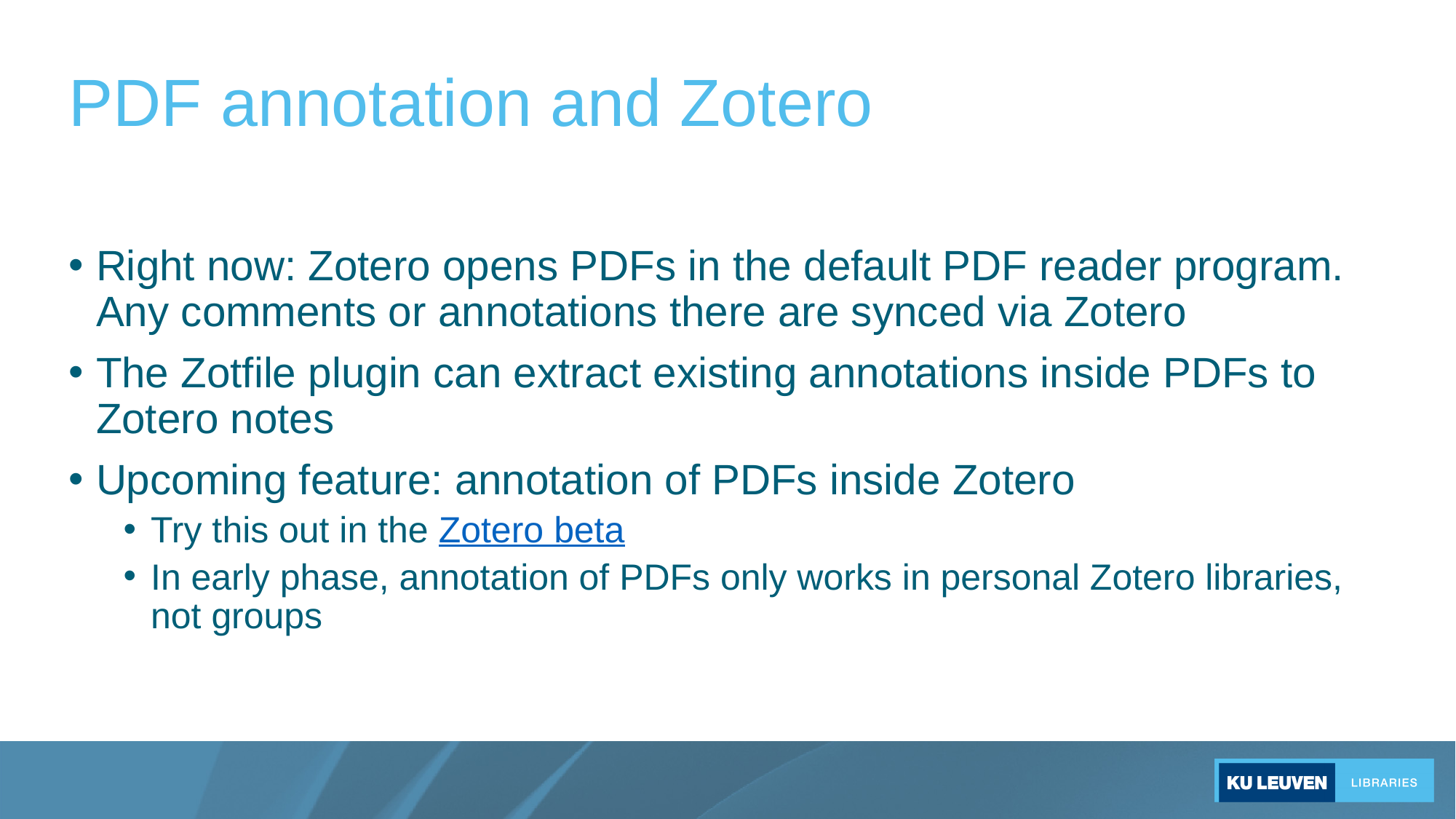

# PDF annotation and Zotero
Right now: Zotero opens PDFs in the default PDF reader program. Any comments or annotations there are synced via Zotero
The Zotfile plugin can extract existing annotations inside PDFs to Zotero notes
Upcoming feature: annotation of PDFs inside Zotero
Try this out in the Zotero beta
In early phase, annotation of PDFs only works in personal Zotero libraries, not groups